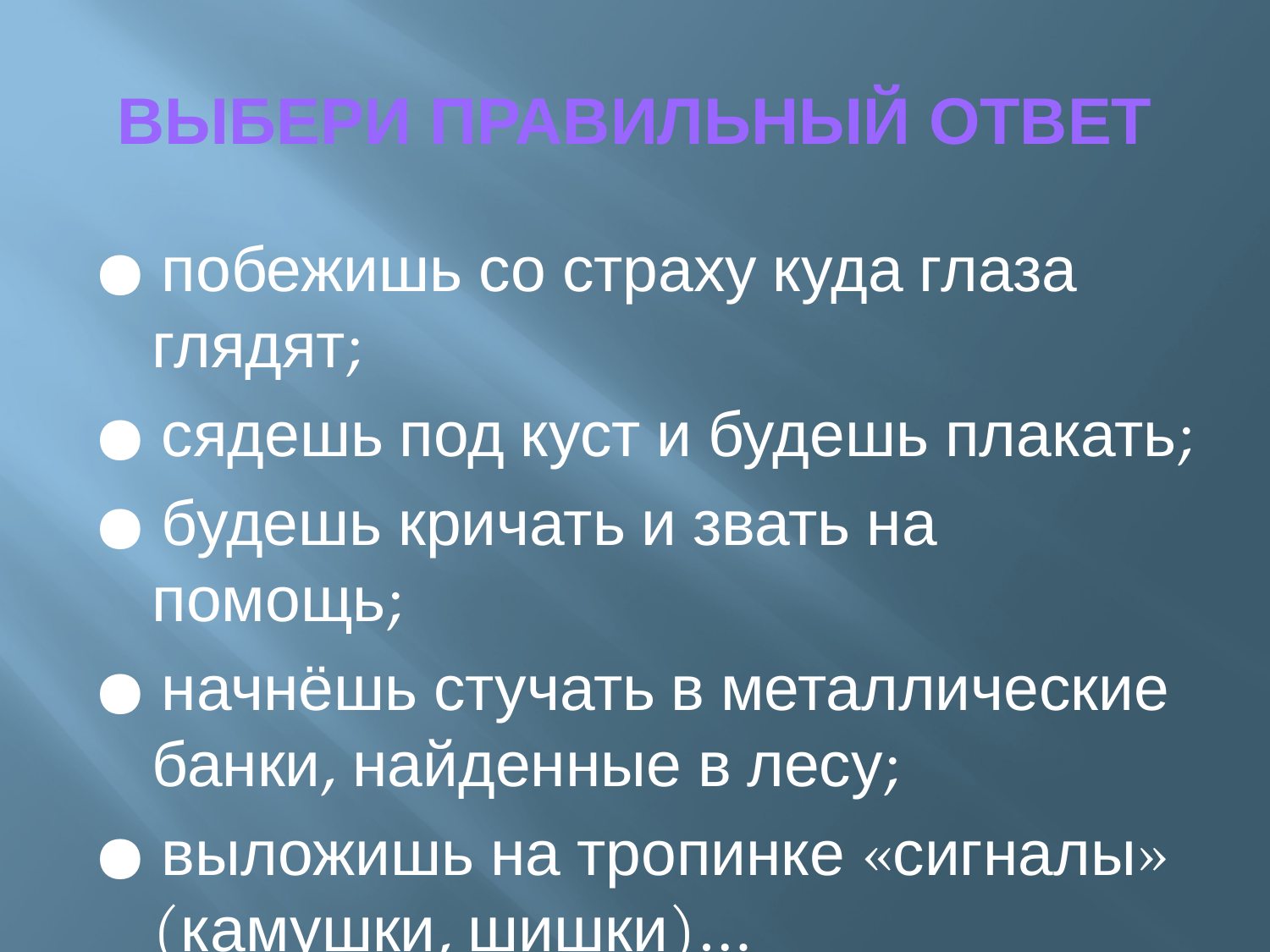

# ВЫБЕРИ ПРАВИЛЬНЫЙ ОТВЕТ
● побежишь со страху куда глаза глядят;
● сядешь под куст и будешь плакать;
● будешь кричать и звать на помощь;
● начнёшь стучать в металлические банки, найденные в лесу;
● выложишь на тропинке «сигналы» (камушки, шишки)…